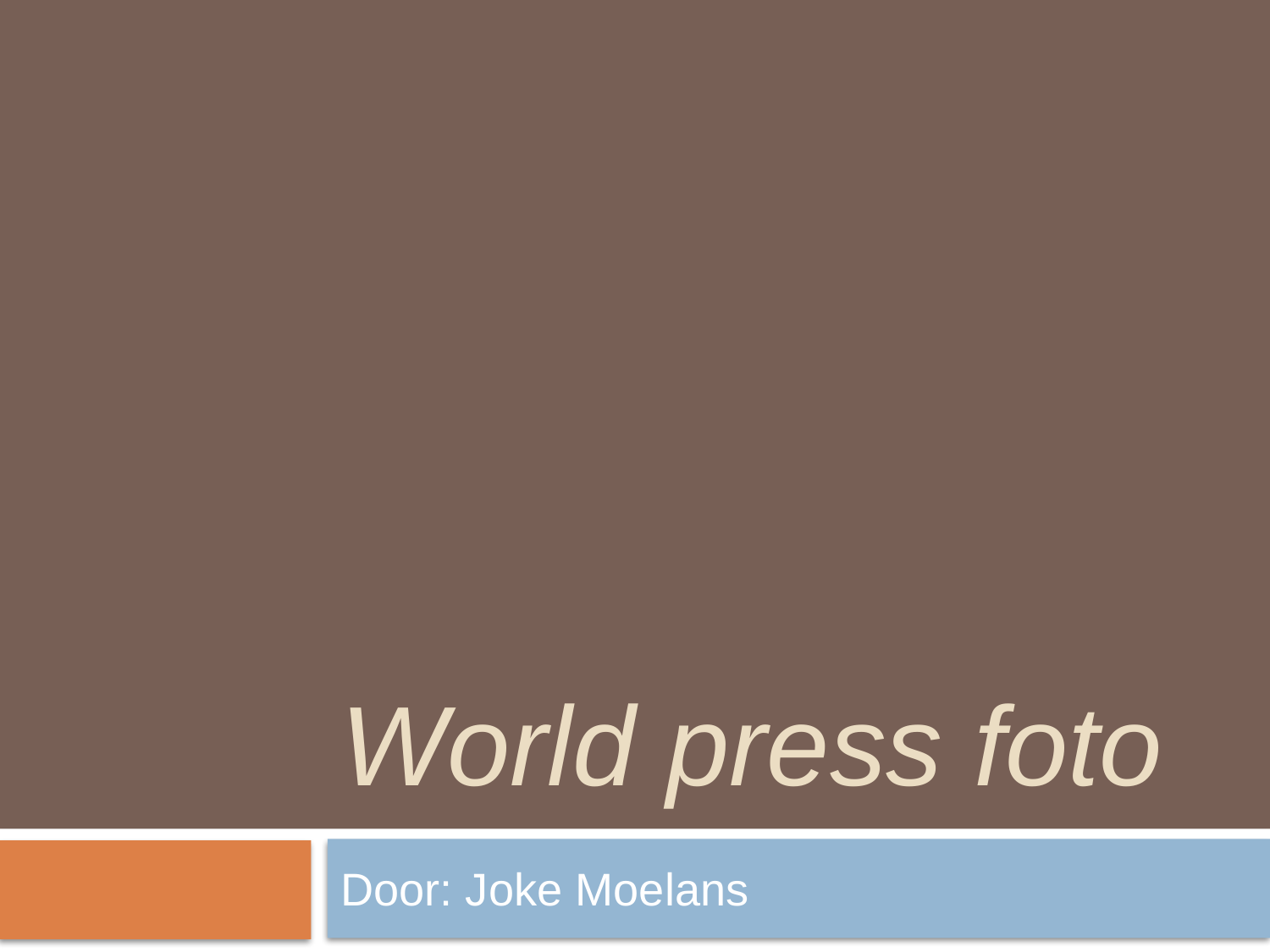

# World press foto
Door: Joke Moelans